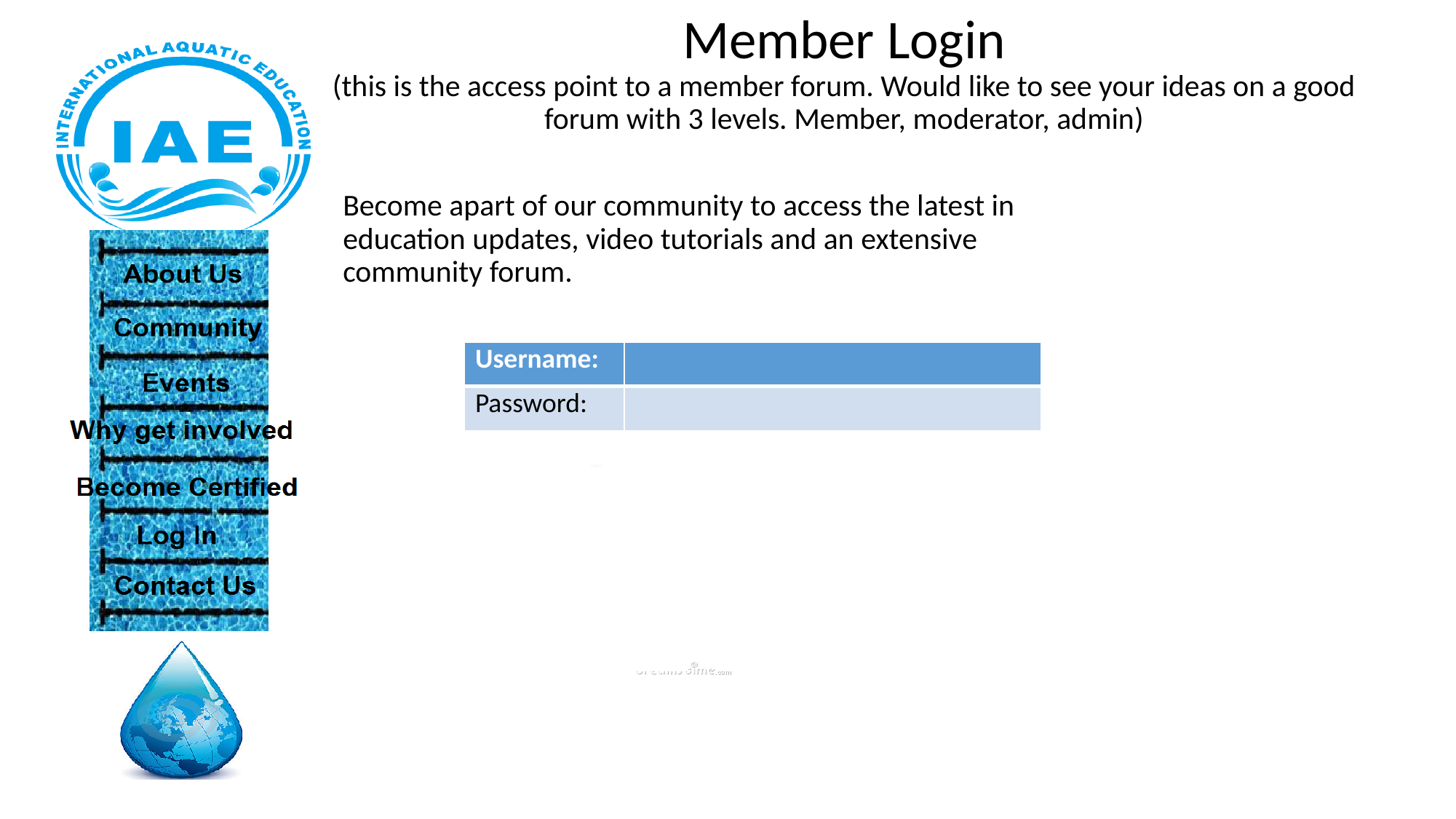

# Member Login (this is the access point to a member forum. Would like to see your ideas on a good forum with 3 levels. Member, moderator, admin)
Become apart of our community to access the latest in education updates, video tutorials and an extensive community forum.

| Username: |  |
| --- | --- |
| Password: |  |